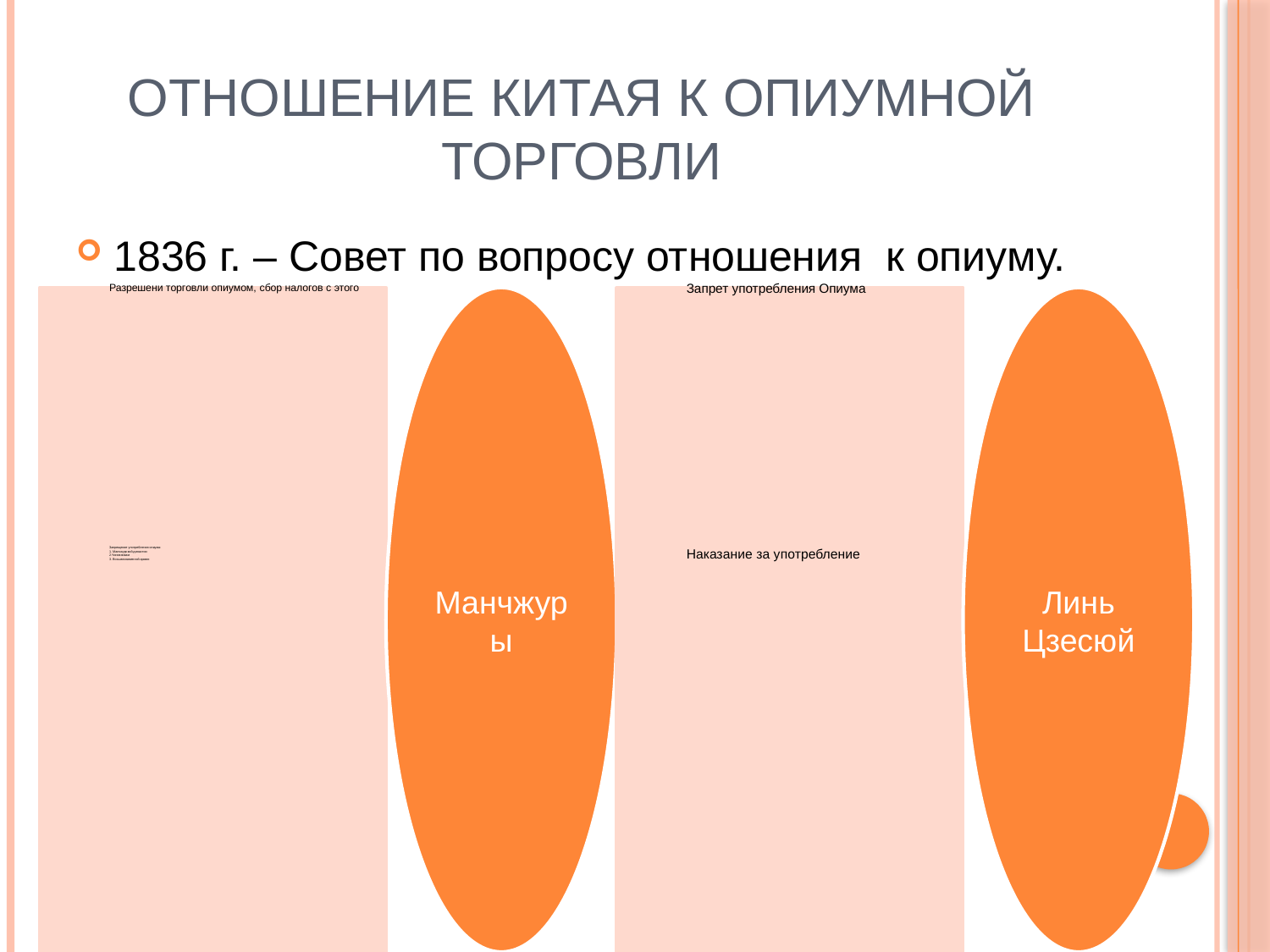

# Отношение Китая к Опиумной торговли
1836 г. – Совет по вопросу отношения  к опиуму.

Манчжуры
Разрешени торговли опиумом, сбор налогов с этого
Запрещение употребления опиума:
1. Манчжурской династии
2.Чиновникам
3. Восьмизнаменной армии
Линь Цзесюй
Запрет употребления Опиума
Наказание за употребление